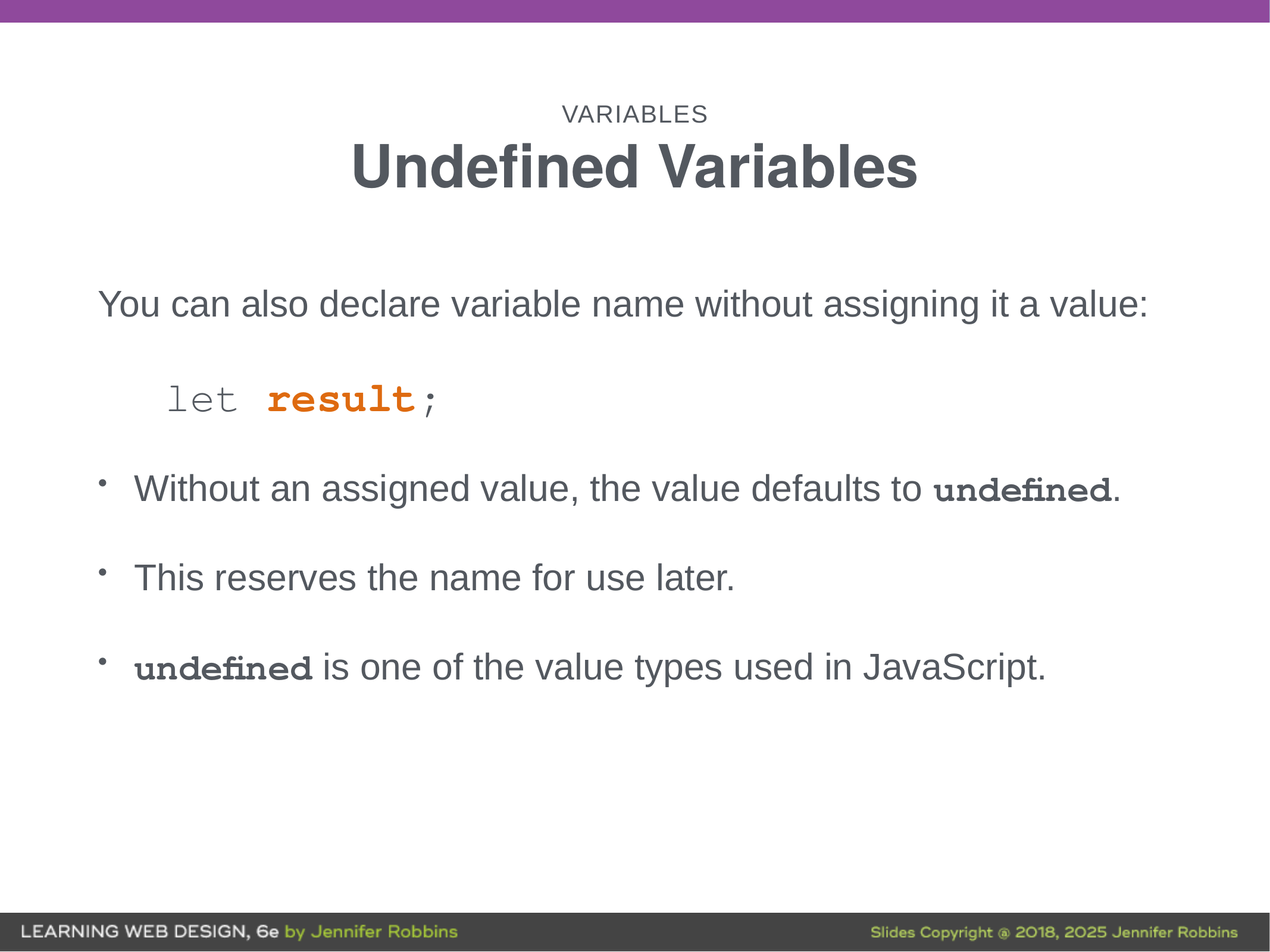

# VARIABLES
Undefined Variables
You can also declare variable name without assigning it a value:
let result;
Without an assigned value, the value defaults to undefined.
This reserves the name for use later.
undefined is one of the value types used in JavaScript.